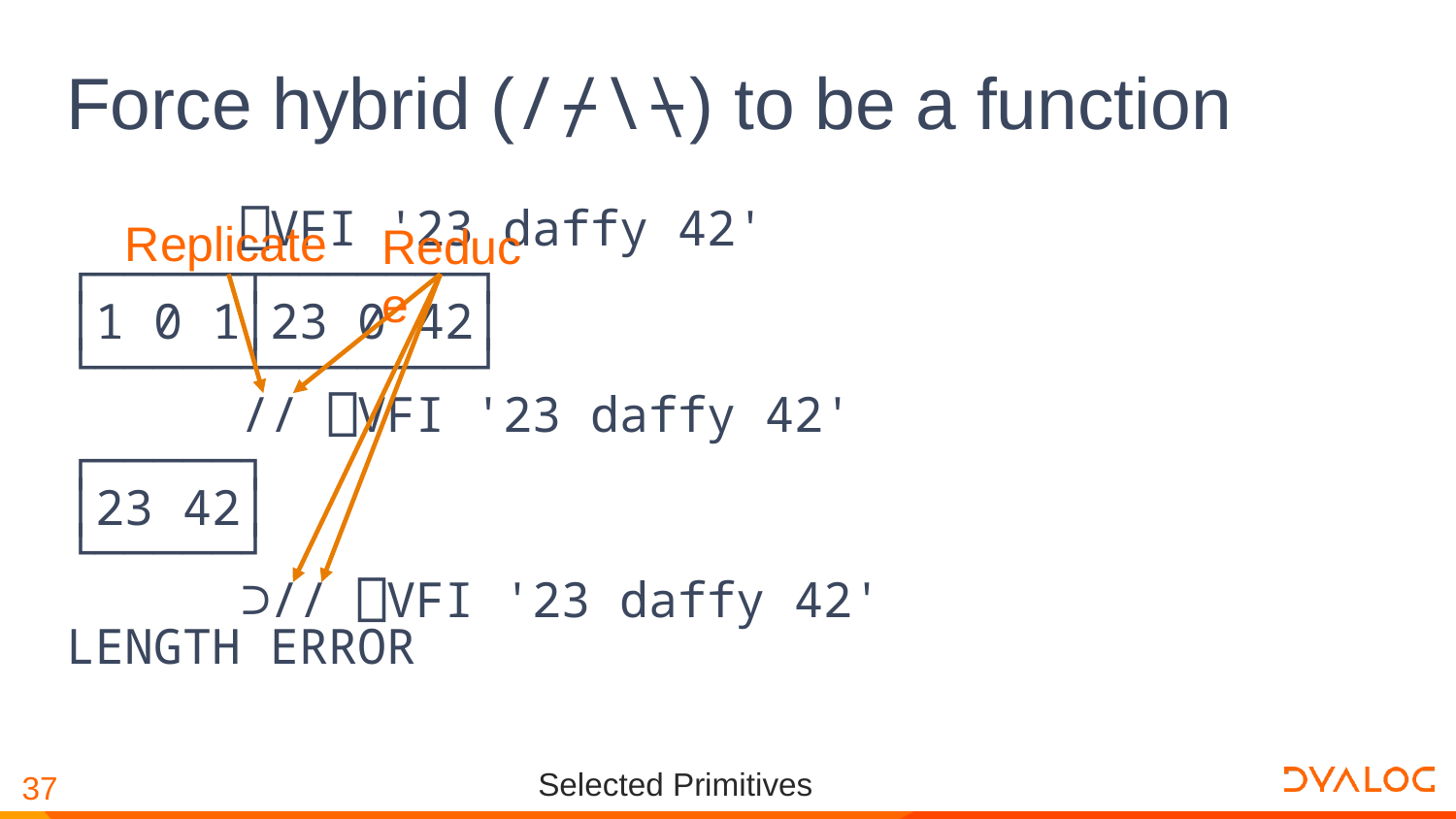

# Force hybrid (/⌿\⍀) to be a function
      ⎕VFI '23 daffy 42'
┌─────┬───────┐
│1 0 1│23 0 42│
└─────┴───────┘
      // ⎕VFI '23 daffy 42'
┌─────┐
│23 42│
└─────┘
      ⊃// ⎕VFI '23 daffy 42'
LENGTH ERROR
Replicate
Reduce